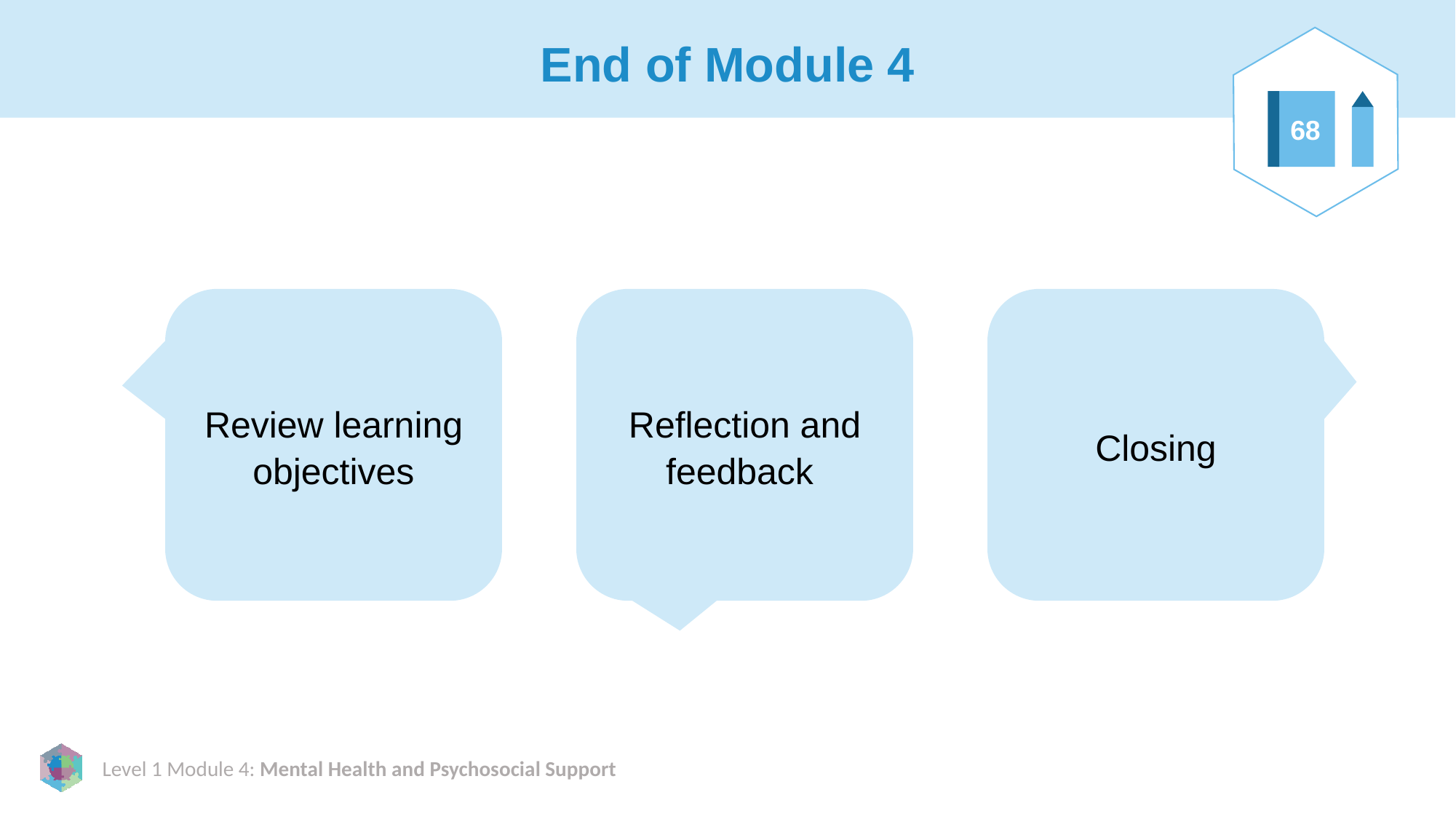

# End of Module 4

68

Review learning objectives
Reflection and feedback
Closing